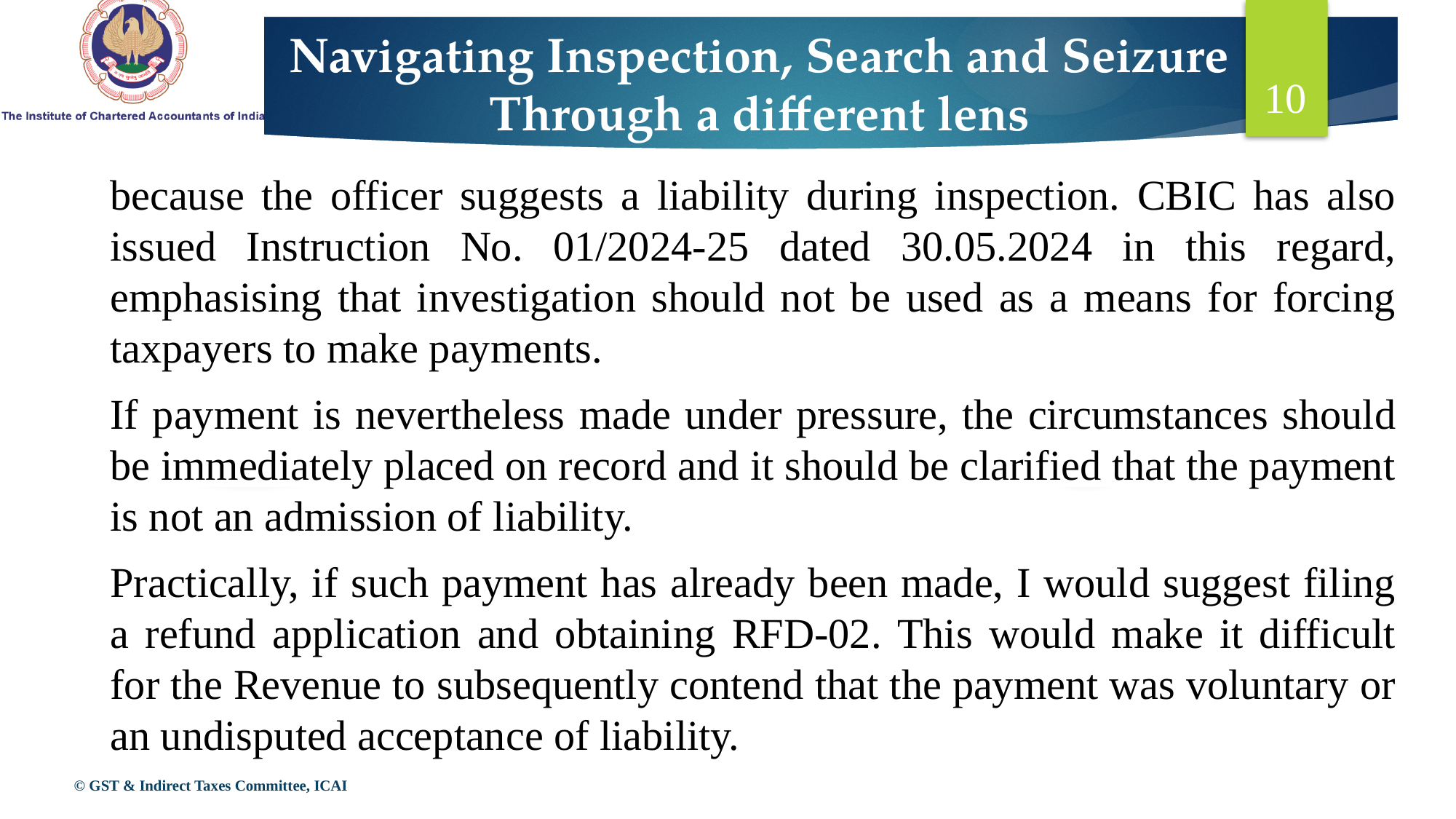

# Navigating Inspection, Search and Seizure Through a different lens
10
because the officer suggests a liability during inspection. CBIC has also issued Instruction No. 01/2024-25 dated 30.05.2024 in this regard, emphasising that investigation should not be used as a means for forcing taxpayers to make payments.
If payment is nevertheless made under pressure, the circumstances should be immediately placed on record and it should be clarified that the payment is not an admission of liability.
Practically, if such payment has already been made, I would suggest filing a refund application and obtaining RFD-02. This would make it difficult for the Revenue to subsequently contend that the payment was voluntary or an undisputed acceptance of liability.

© GST & Indirect Taxes Committee, ICAI